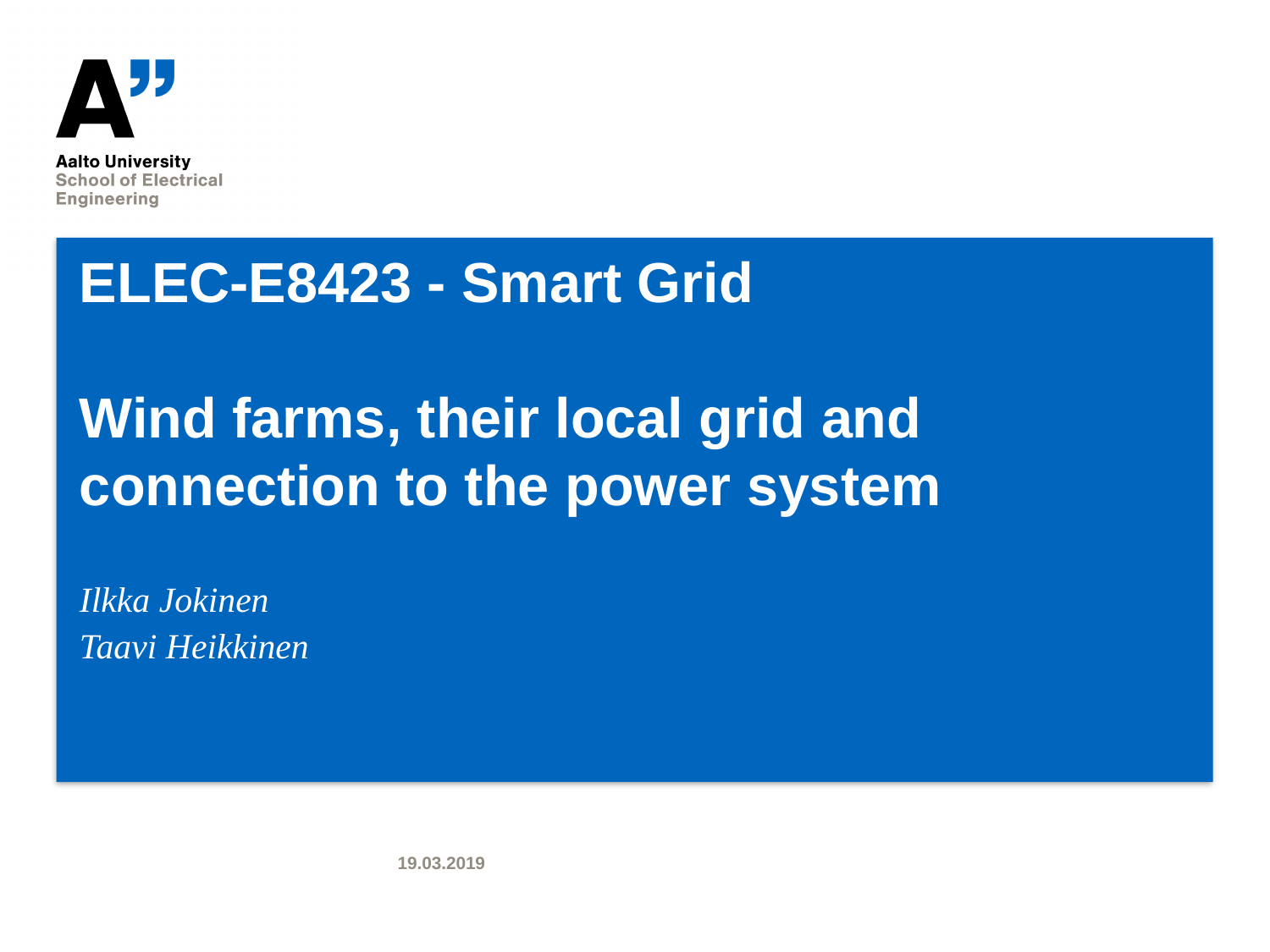

# ELEC-E8423 - Smart Grid Wind farms, their local grid and connection to the power system
Ilkka Jokinen
Taavi Heikkinen

19.03.2019